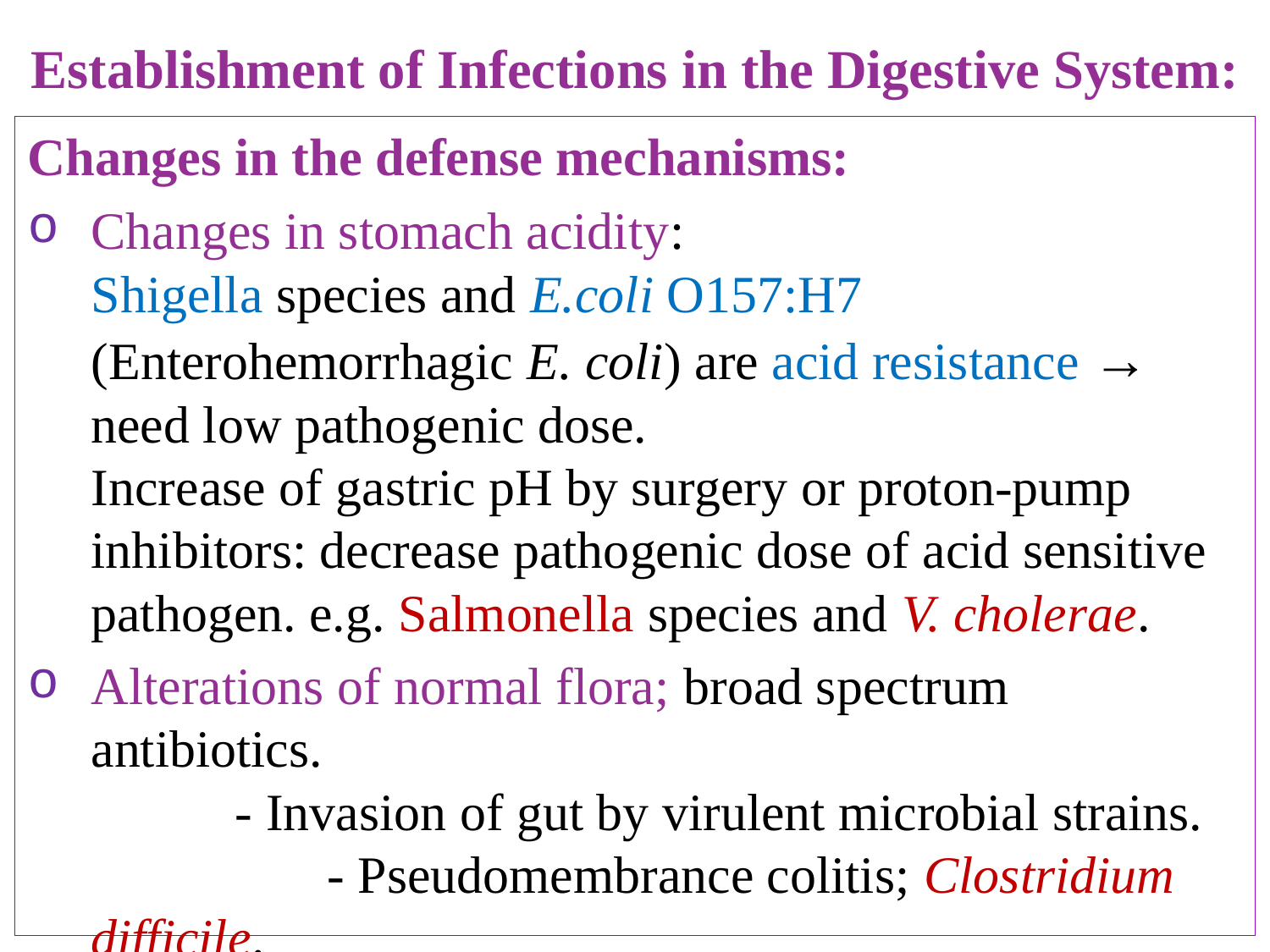

# Establishment of Infections in the Digestive System:
Changes in the defense mechanisms:
Changes in stomach acidity:                                           Shigella species and E.coli O157:H7 (Enterohemorrhagic E. coli) are acid resistance → need low pathogenic dose.                                    Increase of gastric pH by surgery or proton-pump inhibitors: decrease pathogenic dose of acid sensitive pathogen. e.g. Salmonella species and V. cholerae.
Alterations of normal flora; broad spectrum antibiotics.                                                                                  - Invasion of gut by virulent microbial strains.                     - Pseudomembrance colitis; Clostridium  difficile.